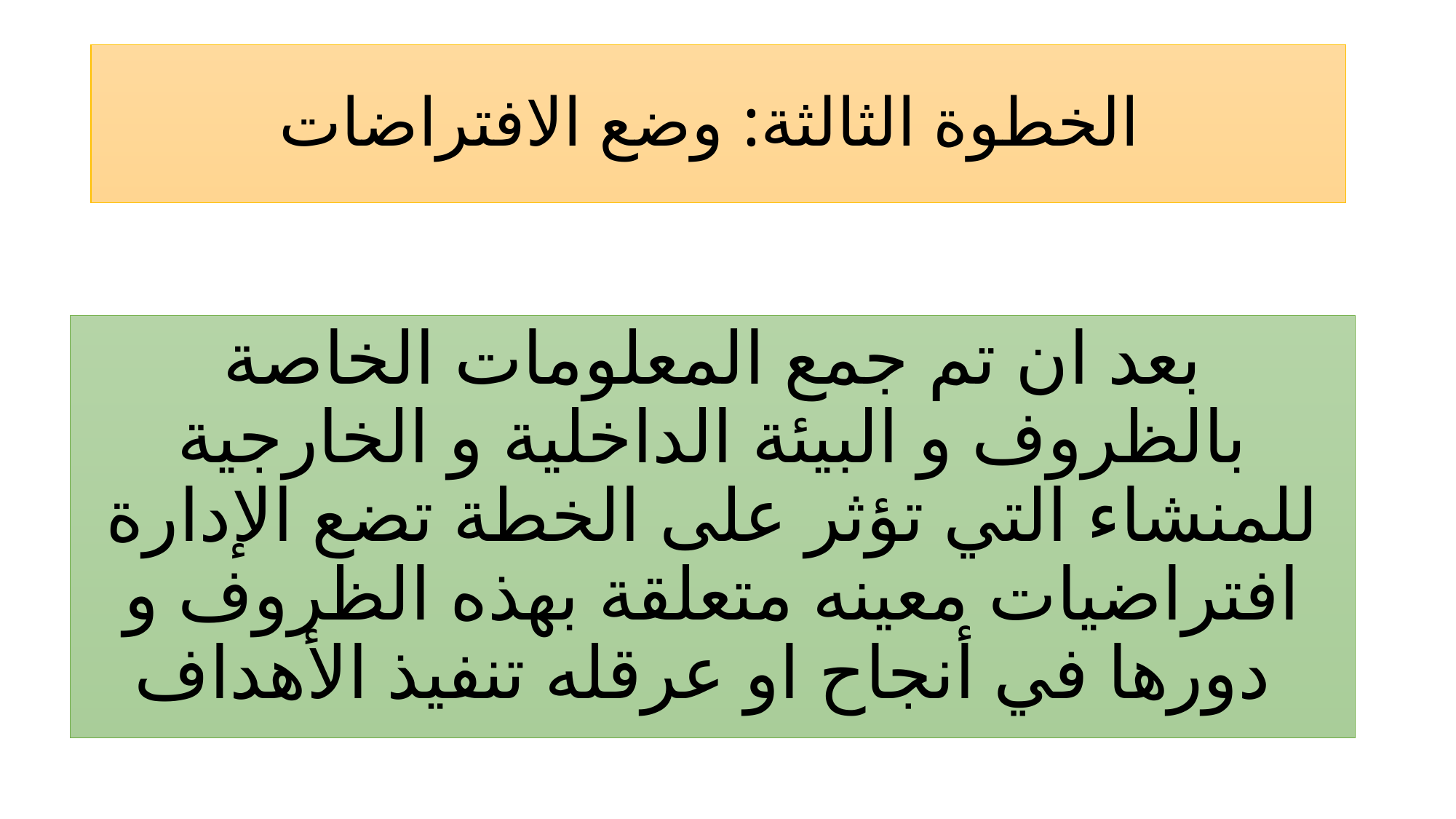

# الخطوة الثالثة: وضع الافتراضات
بعد ان تم جمع المعلومات الخاصة بالظروف و البيئة الداخلية و الخارجية للمنشاء التي تؤثر على الخطة تضع الإدارة افتراضيات معينه متعلقة بهذه الظروف و دورها في أنجاح او عرقله تنفيذ الأهداف